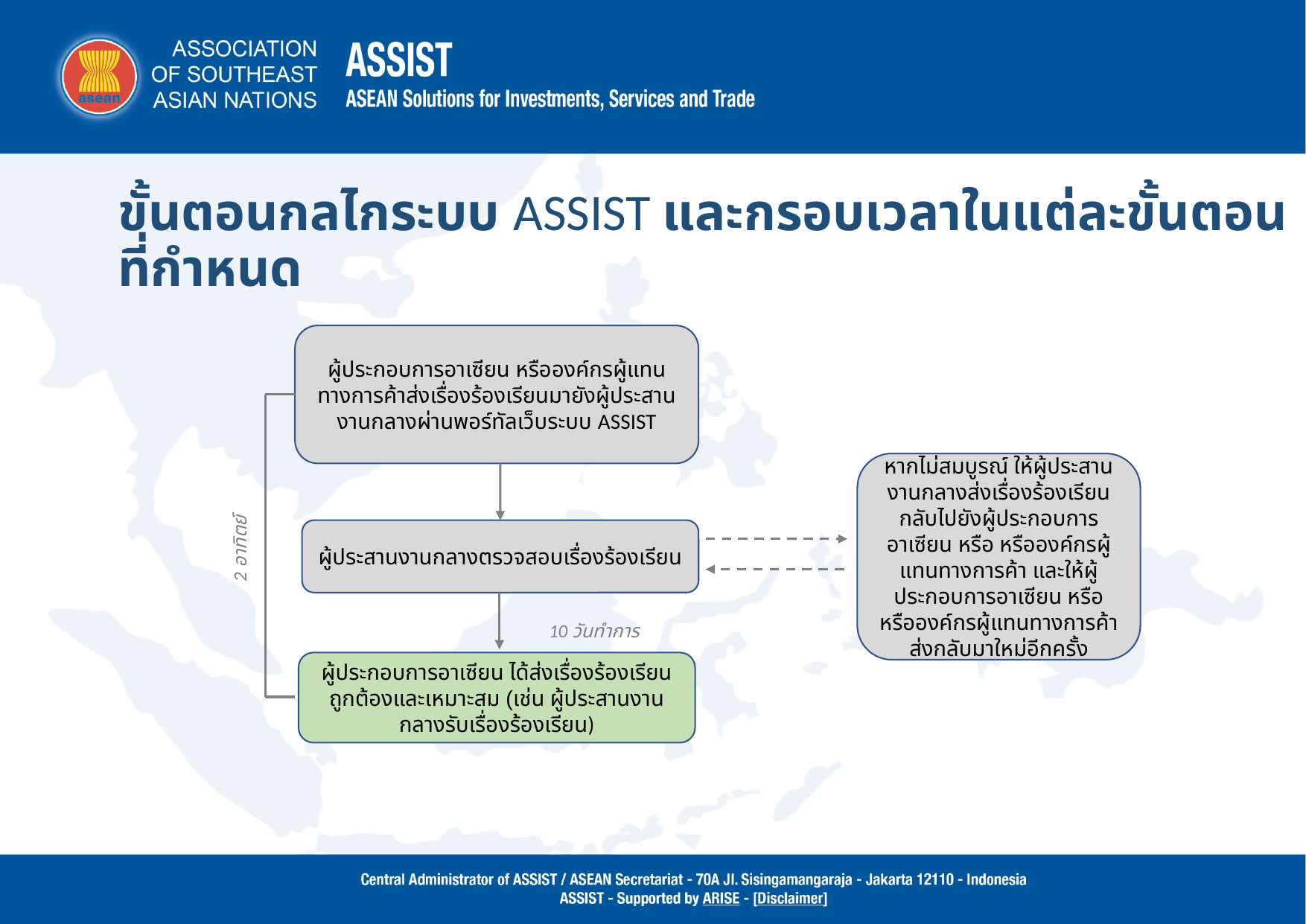

ขั้นตอนกลไกระบบ ASSIST และกรอบเวลาในแต่ละขั้นตอนที่กำหนด
ผู้ประกอบการอาเซียน หรือองค์กรผู้แทนทางการค้าส่งเรื่องร้องเรียนมายังผู้ประสานงานกลางผ่านพอร์ทัลเว็บระบบ ASSIST
หากไม่สมบูรณ์ ให้ผู้ประสานงานกลางส่งเรื่องร้องเรียนกลับไปยังผู้ประกอบการอาเซียน หรือ หรือองค์กรผู้แทนทางการค้า และให้ผู้ประกอบการอาเซียน หรือ หรือองค์กรผู้แทนทางการค้า ส่งกลับมาใหม่อีกครั้ง
2 อาทิตย์
ผู้ประสานงานกลางตรวจสอบเรื่องร้องเรียน
10 วันทำการ
ผู้ประกอบการอาเซียน ได้ส่งเรื่องร้องเรียนถูกต้องและเหมาะสม (เช่น ผู้ประสานงานกลางรับเรื่องร้องเรียน)